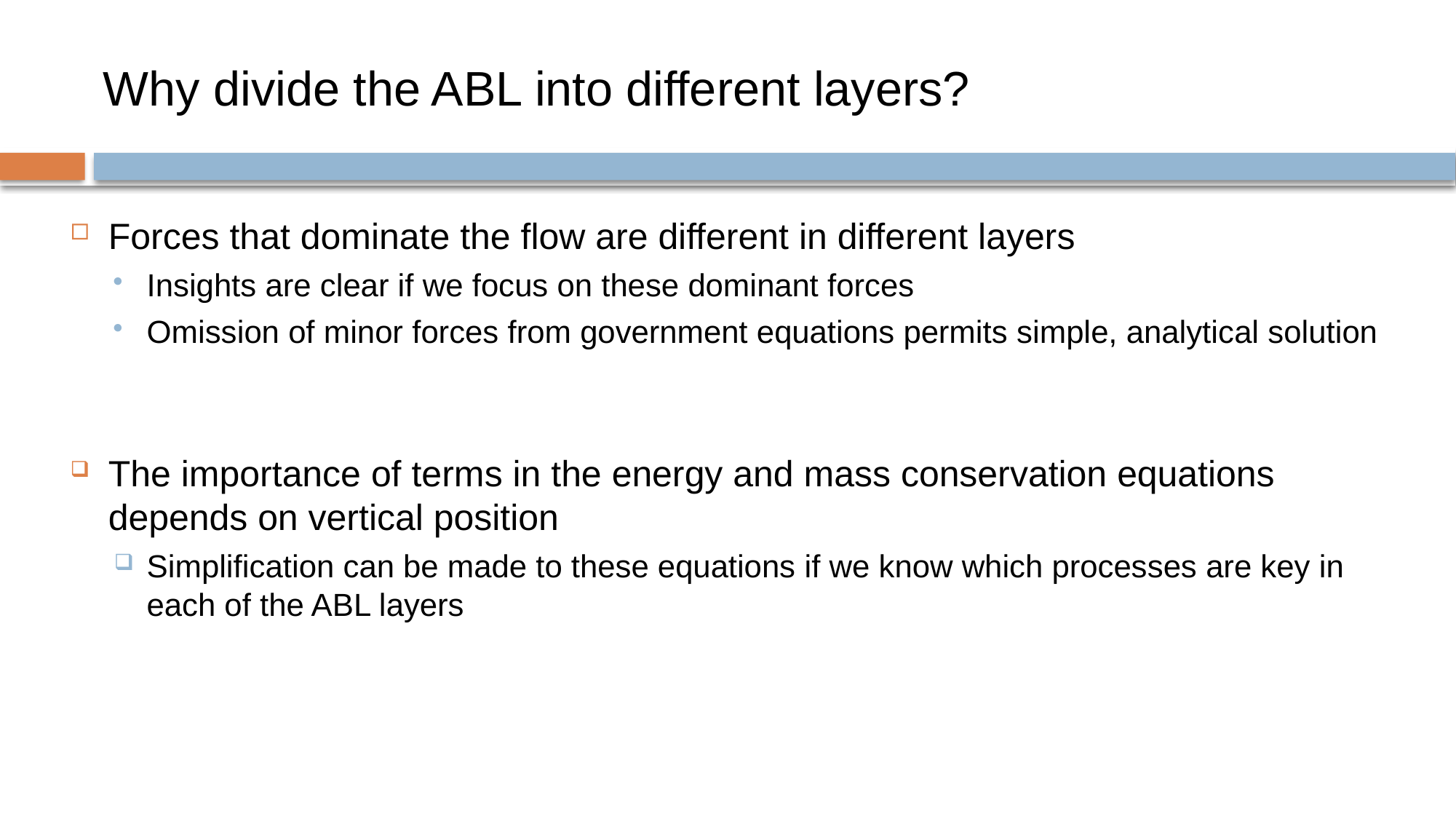

# Why divide the ABL into different layers?

Forces that dominate the flow are different in different layers
Insights are clear if we focus on these dominant forces
Omission of minor forces from government equations permits simple, analytical solution

The importance of terms in the energy and mass conservation equations depends on vertical position
Simplification can be made to these equations if we know which processes are key in each of the ABL layers